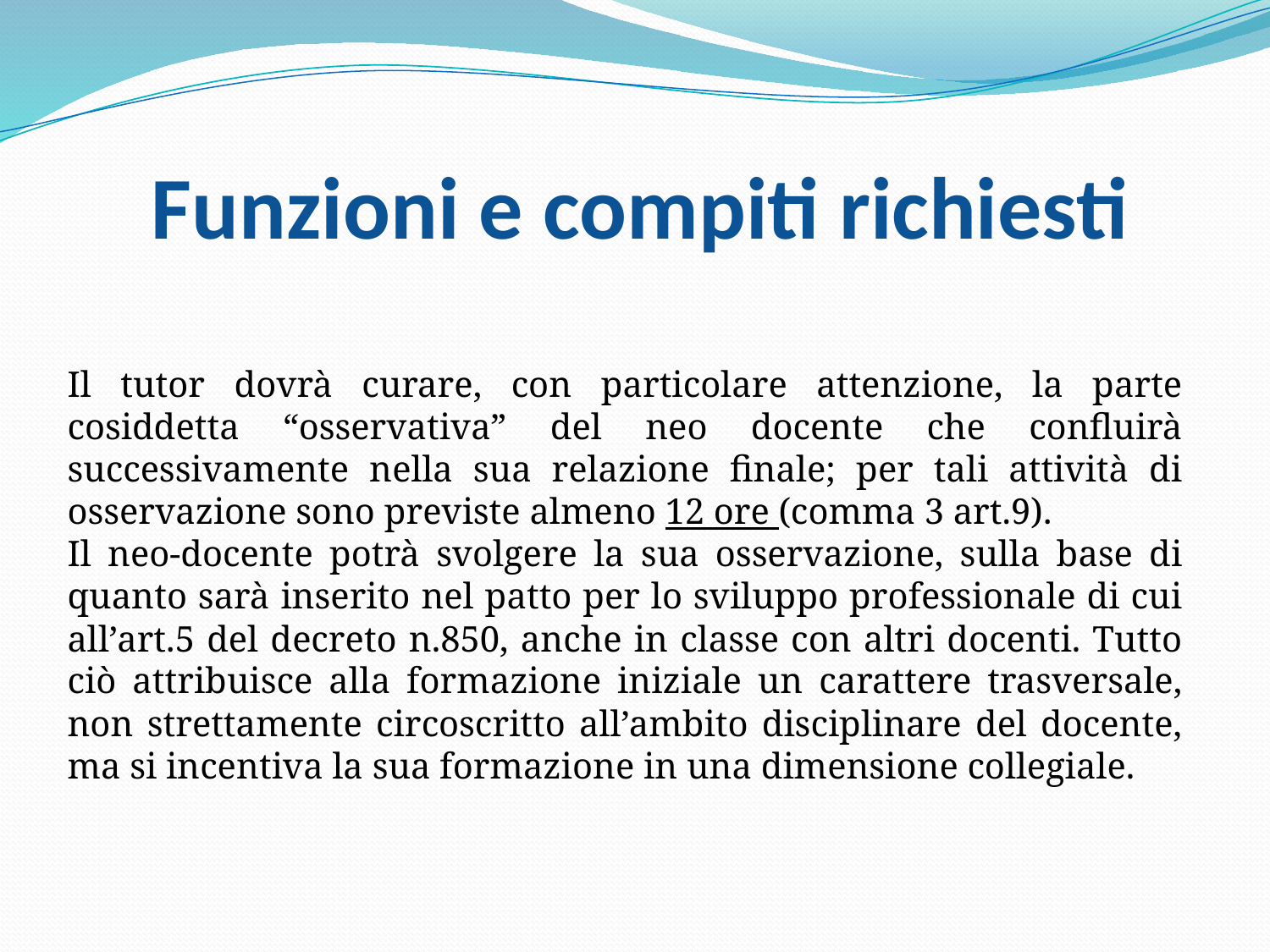

# Funzioni e compiti richiesti
Il tutor dovrà curare, con particolare attenzione, la parte cosiddetta “osservativa” del neo docente che confluirà successivamente nella sua relazione finale; per tali attività di osservazione sono previste almeno 12 ore (comma 3 art.9).
Il neo-docente potrà svolgere la sua osservazione, sulla base di quanto sarà inserito nel patto per lo sviluppo professionale di cui all’art.5 del decreto n.850, anche in classe con altri docenti. Tutto ciò attribuisce alla formazione iniziale un carattere trasversale, non strettamente circoscritto all’ambito disciplinare del docente, ma si incentiva la sua formazione in una dimensione collegiale.